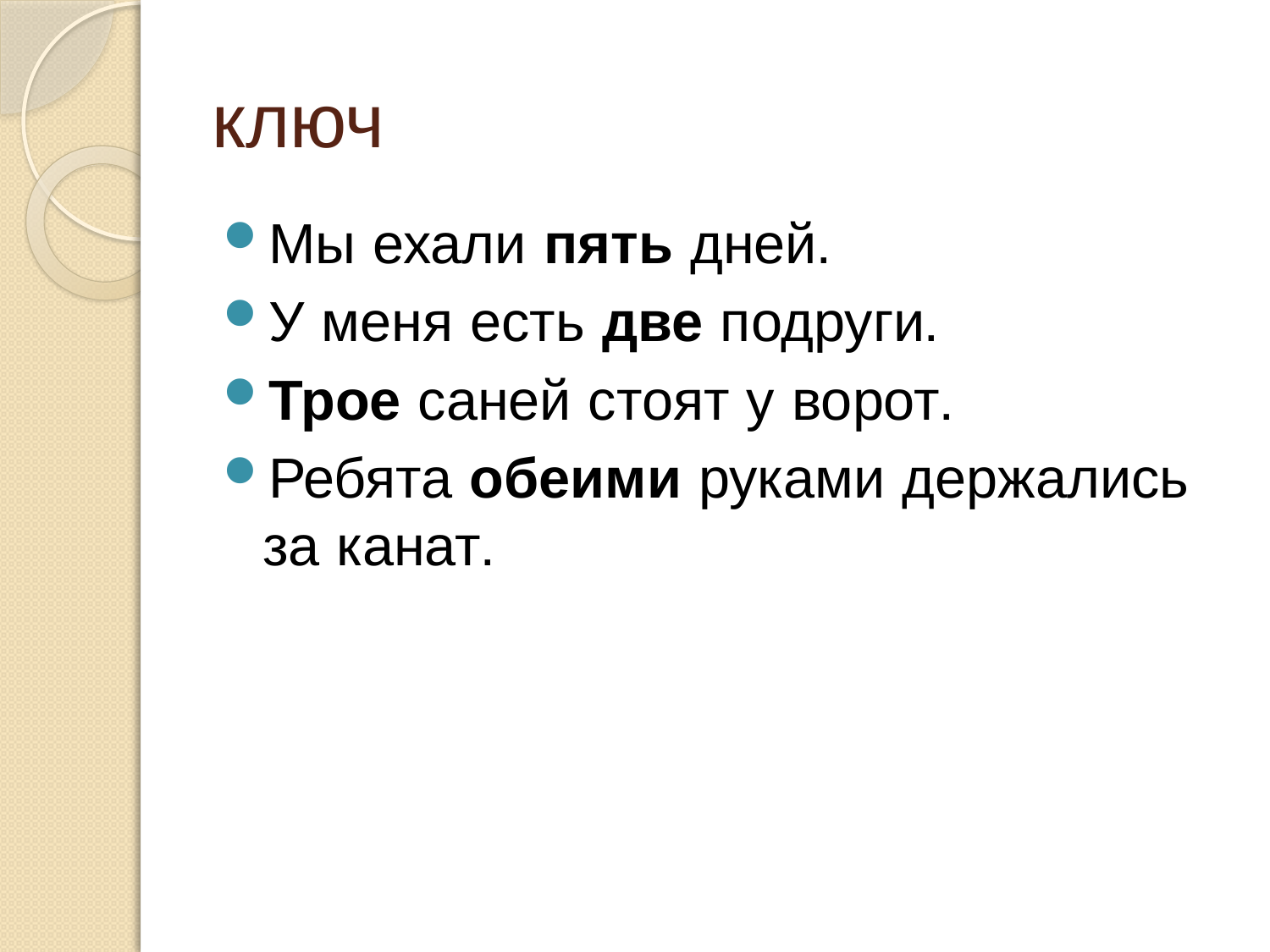

# ключ
Мы ехали пять дней.
У меня есть две подруги.
Трое саней стоят у ворот.
Ребята обеими руками держались за канат.